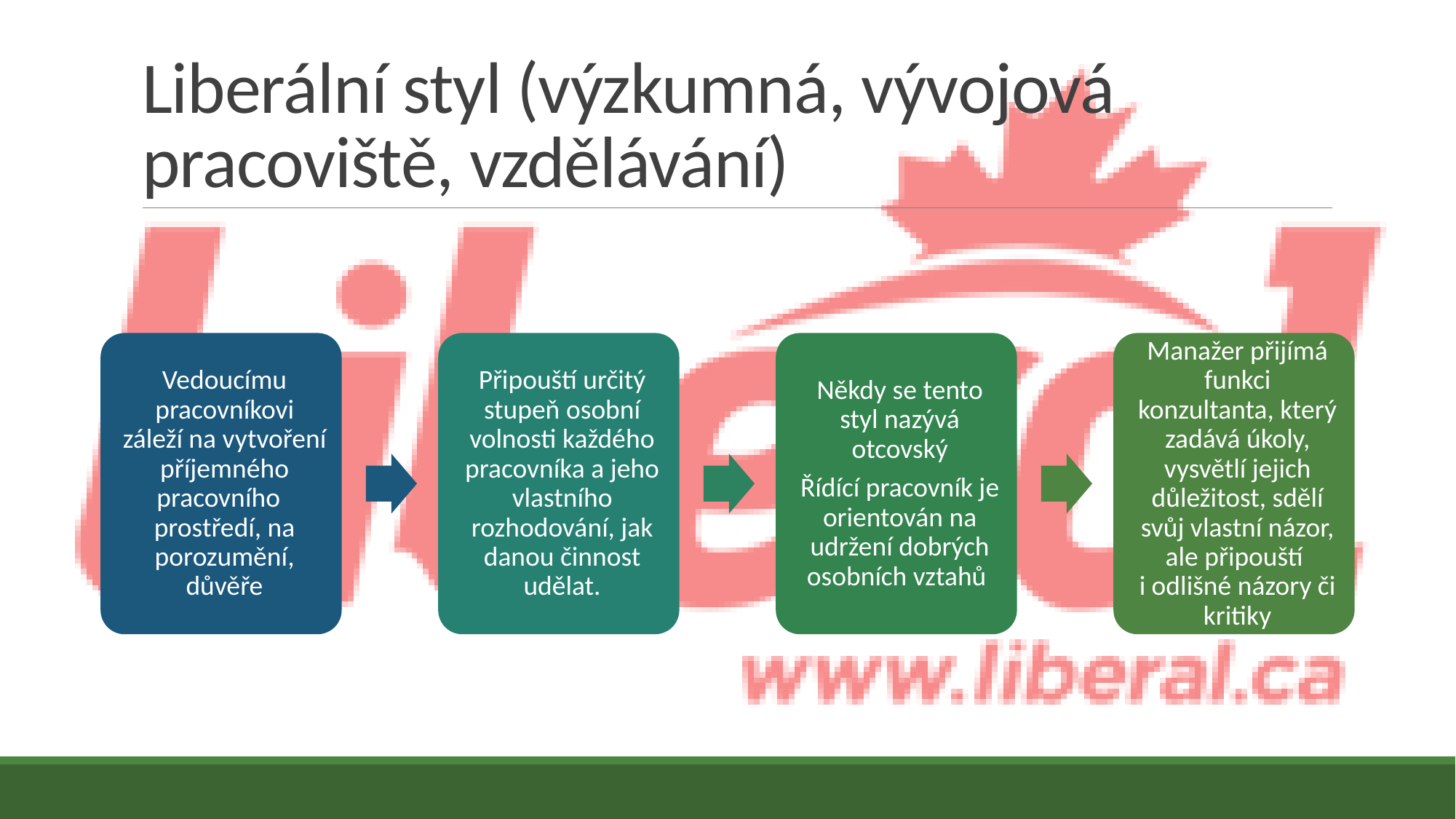

# Liberální styl (výzkumná, vývojová pracoviště, vzdělávání)
Vedoucímu pracovníkovi záleží na vytvoření příjemného pracovního   prostředí, na porozumění, důvěře

Připouští určitý stupeň osobní volnosti každého pracovníka a jeho vlastního rozhodování, jak danou činnost udělat.

Někdy se tento styl nazývá otcovský
Řídící pracovník je orientován na udržení dobrých osobních vztahů

Manažer přijímá funkci konzultanta, který zadává úkoly, vysvětlí jejich důležitost, sdělí svůj vlastní názor, ale připouští
i odlišné názory či kritiky